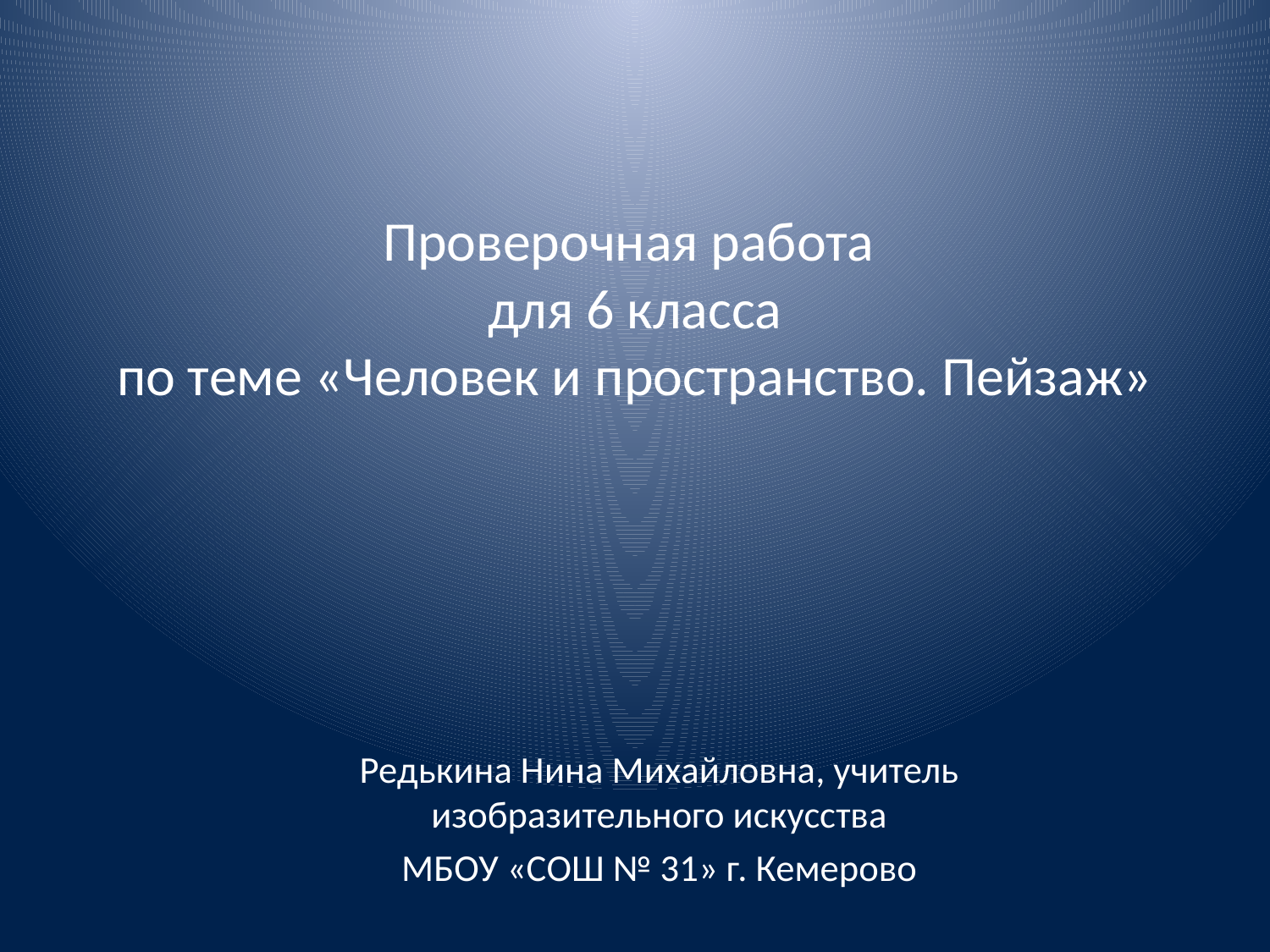

# Проверочная работа для 6 класса по теме «Человек и пространство. Пейзаж»

Редькина Нина Михайловна, учитель изобразительного искусства
МБОУ «СОШ № 31» г. Кемерово